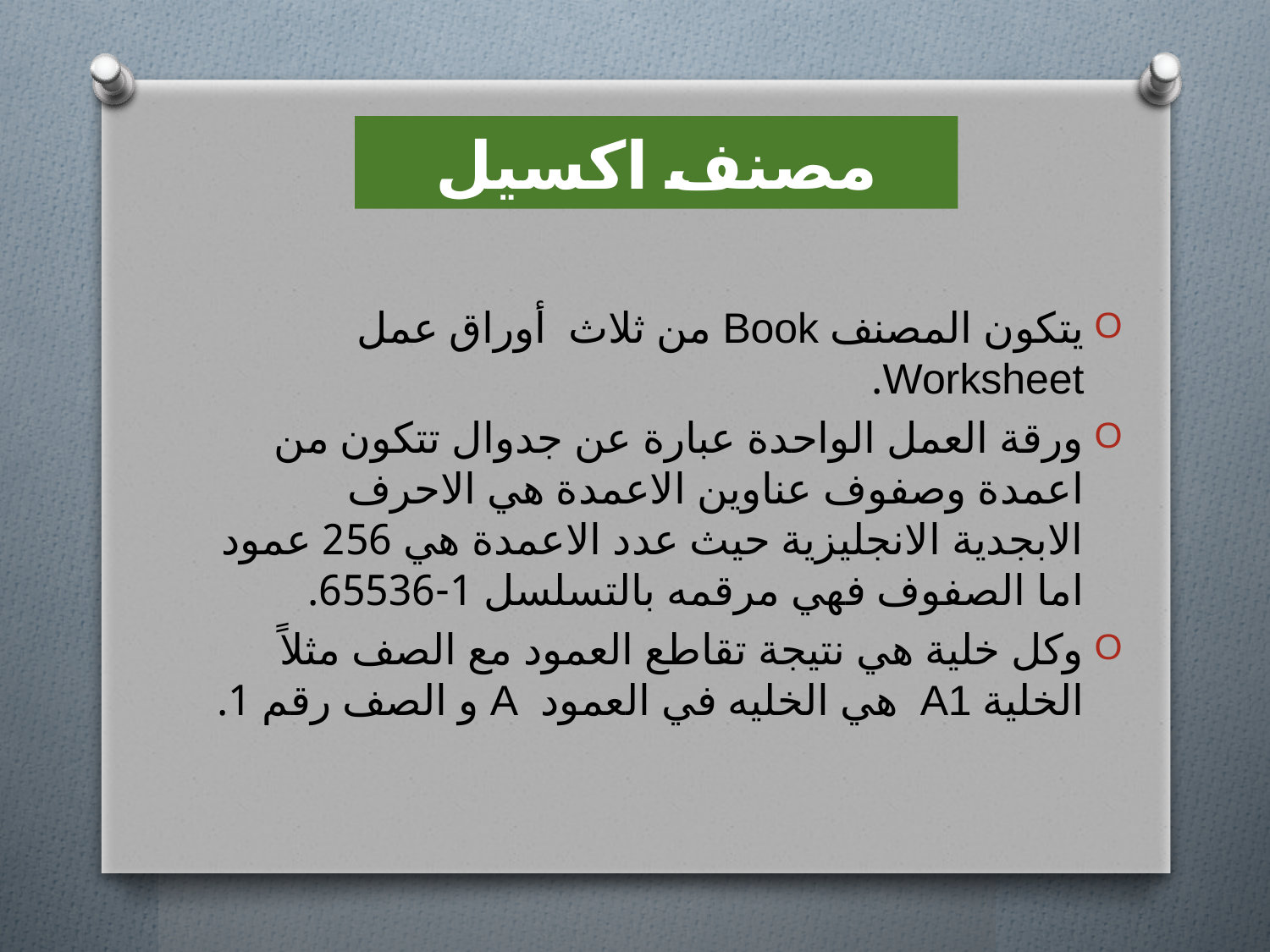

# مصنف اكسيل
يتكون المصنف Book من ثلاث  أوراق عمل Worksheet.
ورقة العمل الواحدة عبارة عن جدوال تتكون من اعمدة وصفوف عناوين الاعمدة هي الاحرف الابجدية الانجليزية حيث عدد الاعمدة هي 256 عمود اما الصفوف فهي مرقمه بالتسلسل 1-65536.
وكل خلية هي نتيجة تقاطع العمود مع الصف مثلاً الخلية A1  هي الخليه في العمود  A و الصف رقم 1.